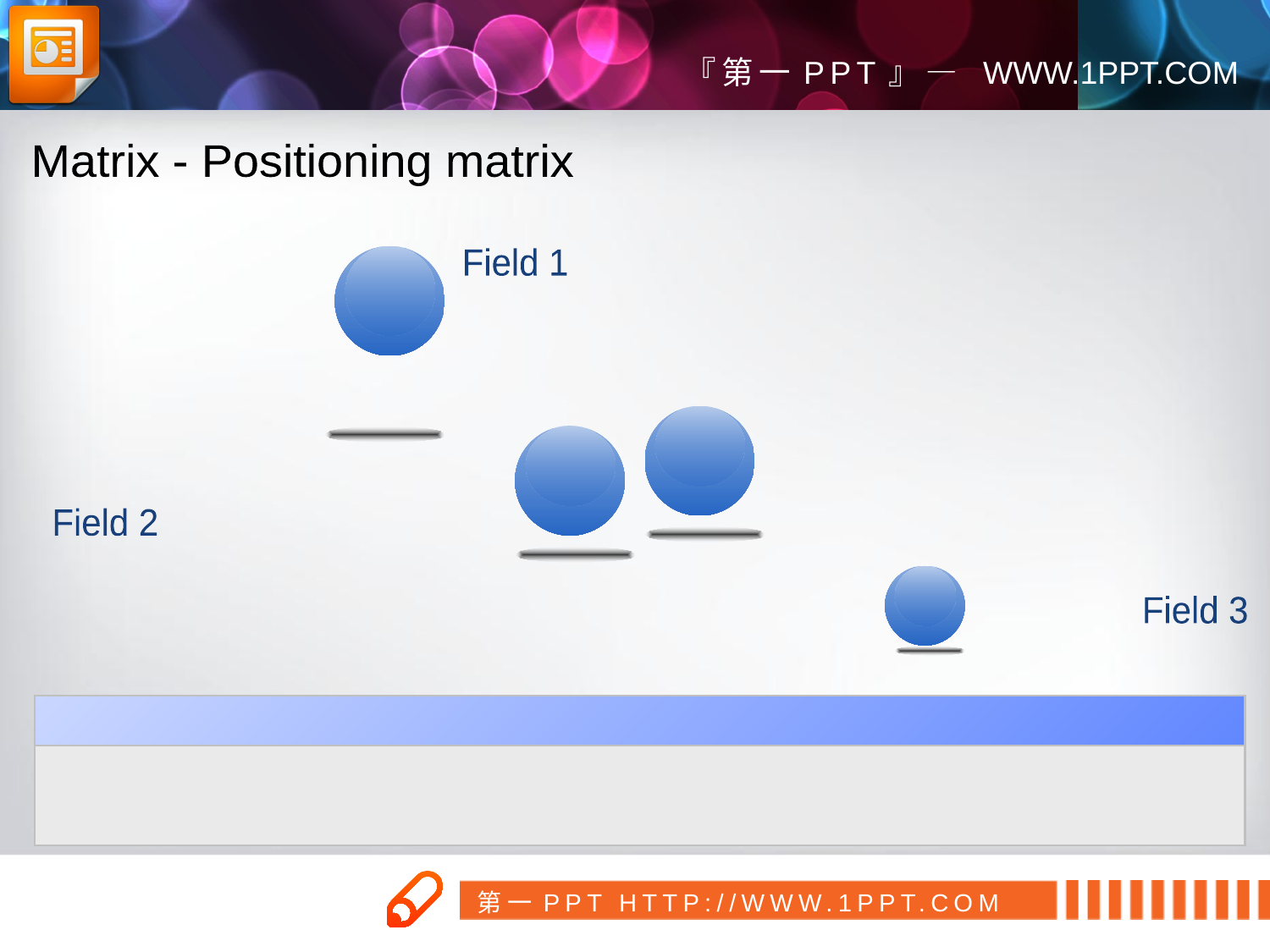

Matrix - Positioning matrix

Field 1

Field 2

Field 3